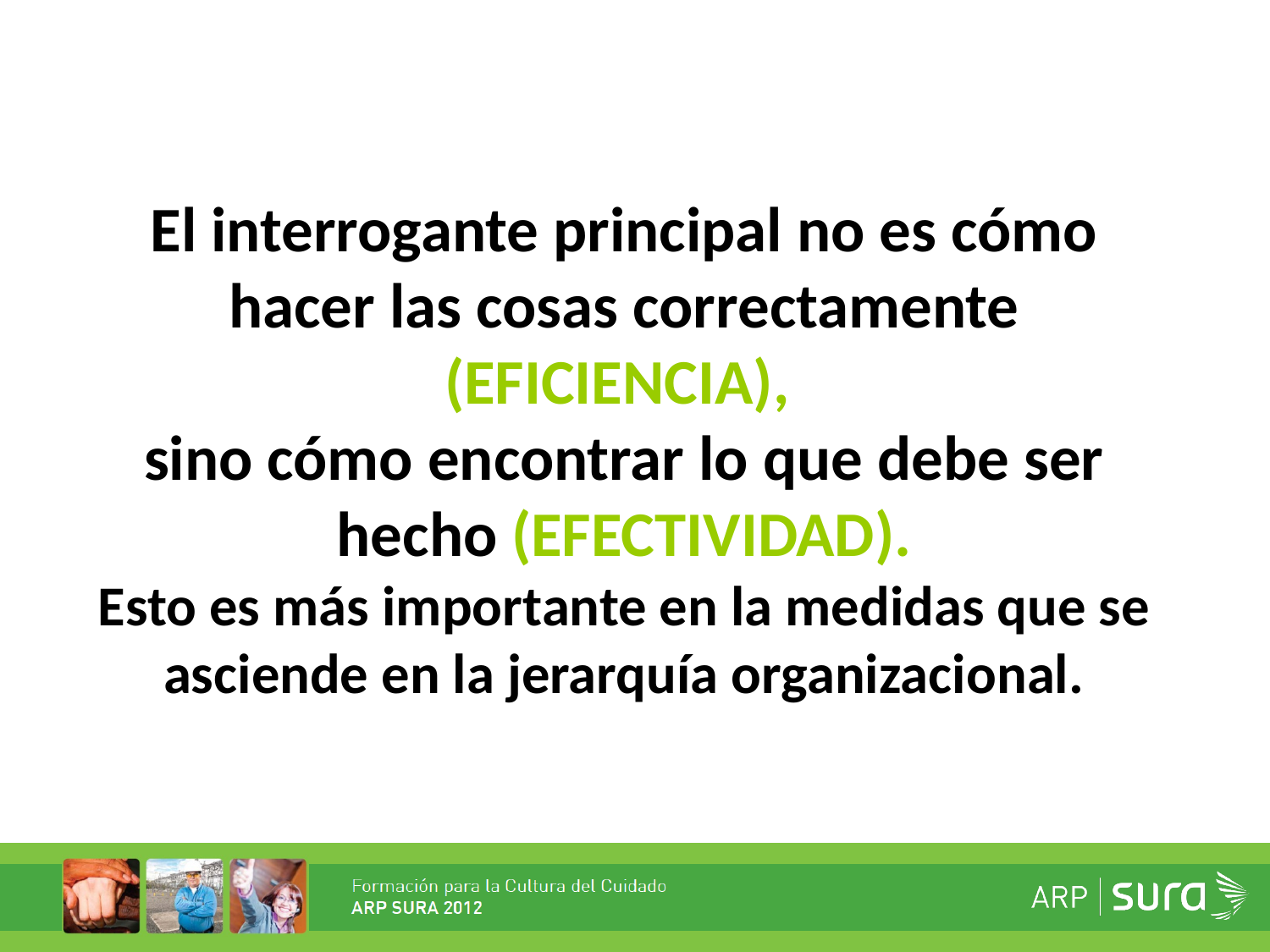

El interrogante principal no es cómo hacer las cosas correctamente (EFICIENCIA),
sino cómo encontrar lo que debe ser hecho (EFECTIVIDAD).
Esto es más importante en la medidas que se asciende en la jerarquía organizacional.